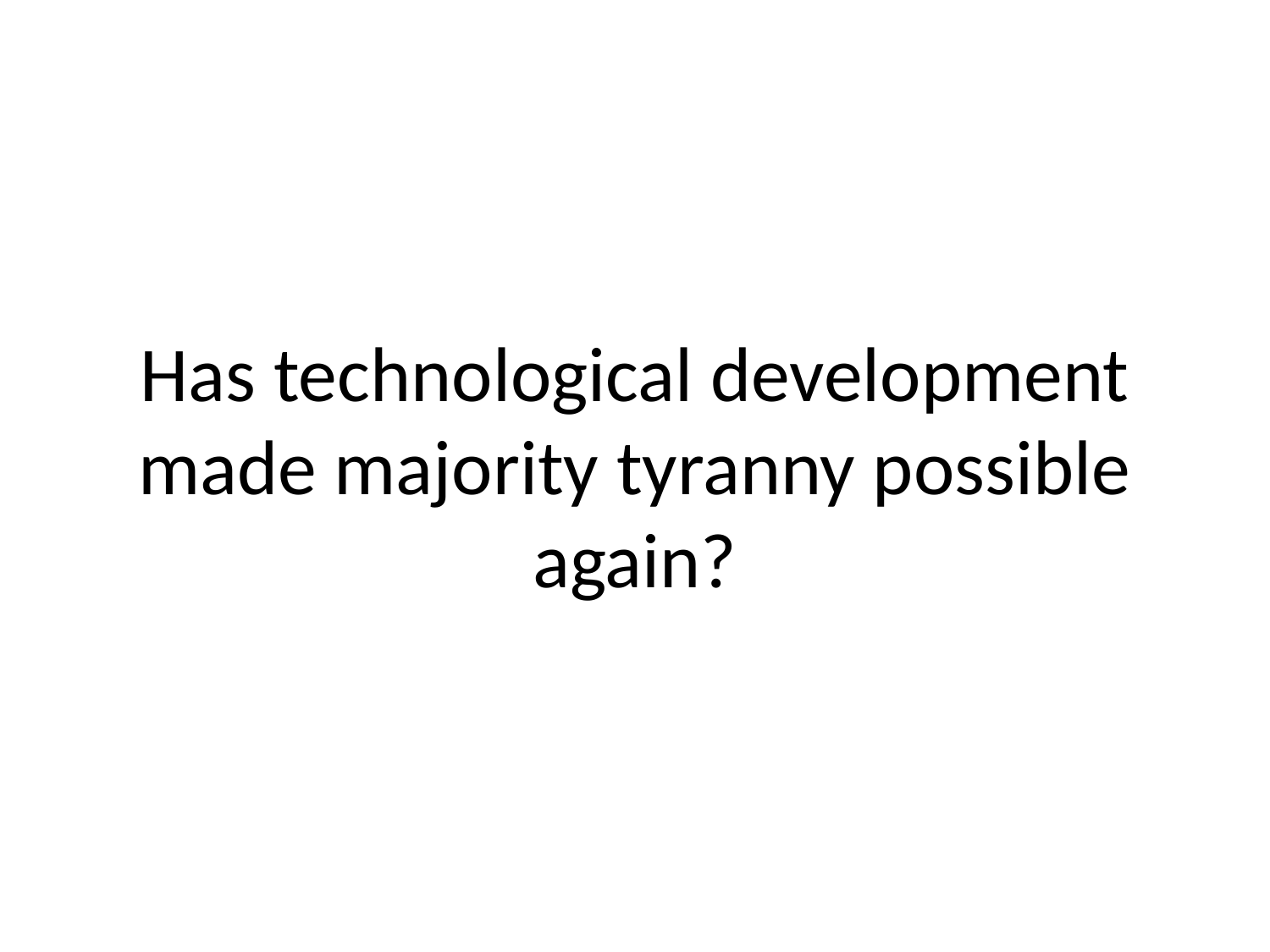

# Has technological development made majority tyranny possible again?